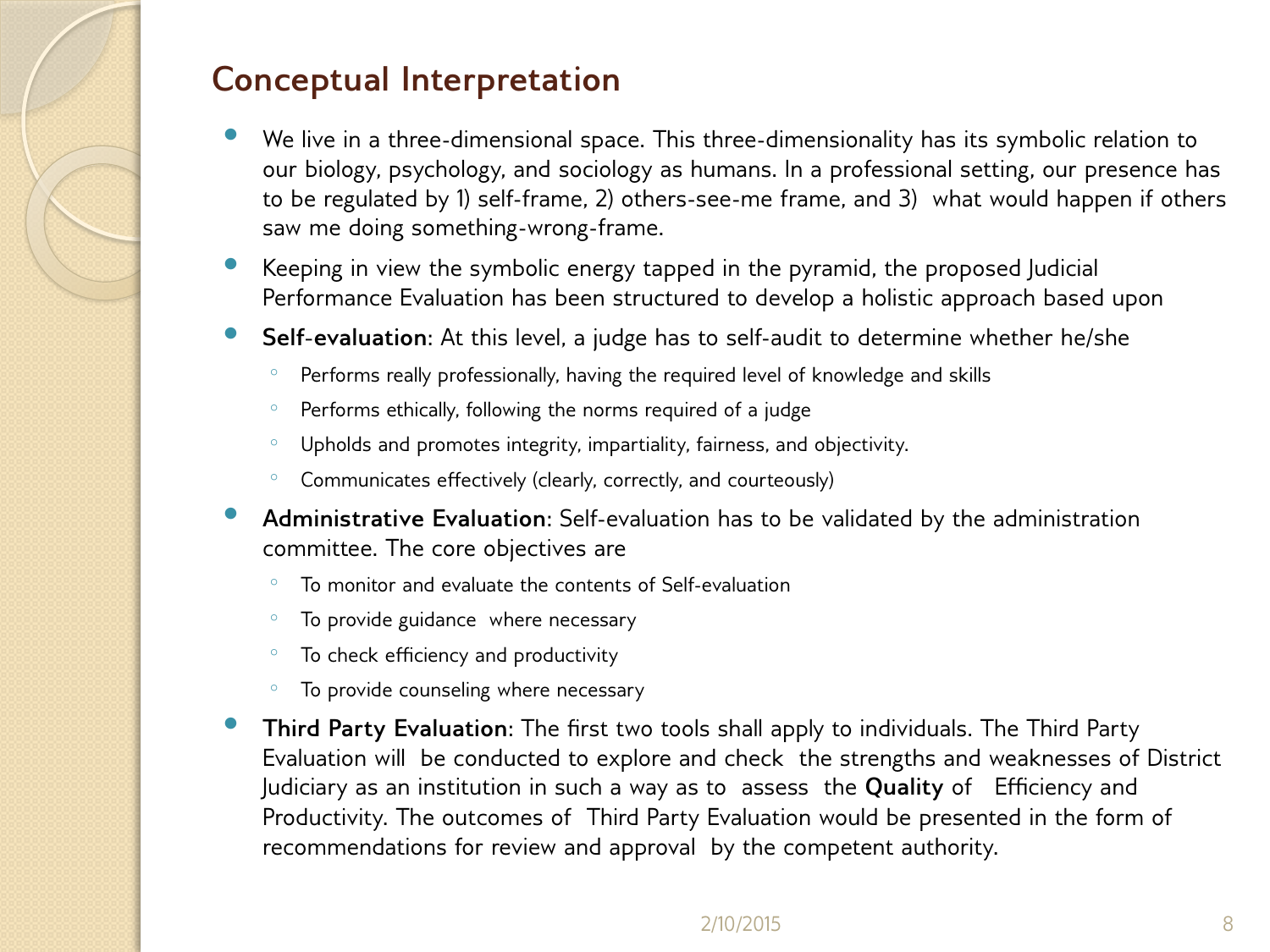

# Conceptual Interpretation
We live in a three-dimensional space. This three-dimensionality has its symbolic relation to our biology, psychology, and sociology as humans. In a professional setting, our presence has to be regulated by 1) self-frame, 2) others-see-me frame, and 3)  what would happen if others saw me doing something-wrong-frame.
Keeping in view the symbolic energy tapped in the pyramid, the proposed Judicial Performance Evaluation has been structured to develop a holistic approach based upon
Self-evaluation: At this level, a judge has to self-audit to determine whether he/she
Performs really professionally, having the required level of knowledge and skills
Performs ethically, following the norms required of a judge
Upholds and promotes integrity, impartiality, fairness, and objectivity.
Communicates effectively (clearly, correctly, and courteously)
Administrative Evaluation: Self-evaluation has to be validated by the administration committee. The core objectives are
To monitor and evaluate the contents of Self-evaluation
To provide guidance  where necessary
To check efficiency and productivity
To provide counseling where necessary
Third Party Evaluation: The first two tools shall apply to individuals. The Third Party Evaluation will  be conducted to explore and check  the strengths and weaknesses of District Judiciary as an institution in such a way as to  assess  the Quality of   Efficiency and Productivity. The outcomes of  Third Party Evaluation would be presented in the form of recommendations for review and approval  by the competent authority.
2/10/2015
8